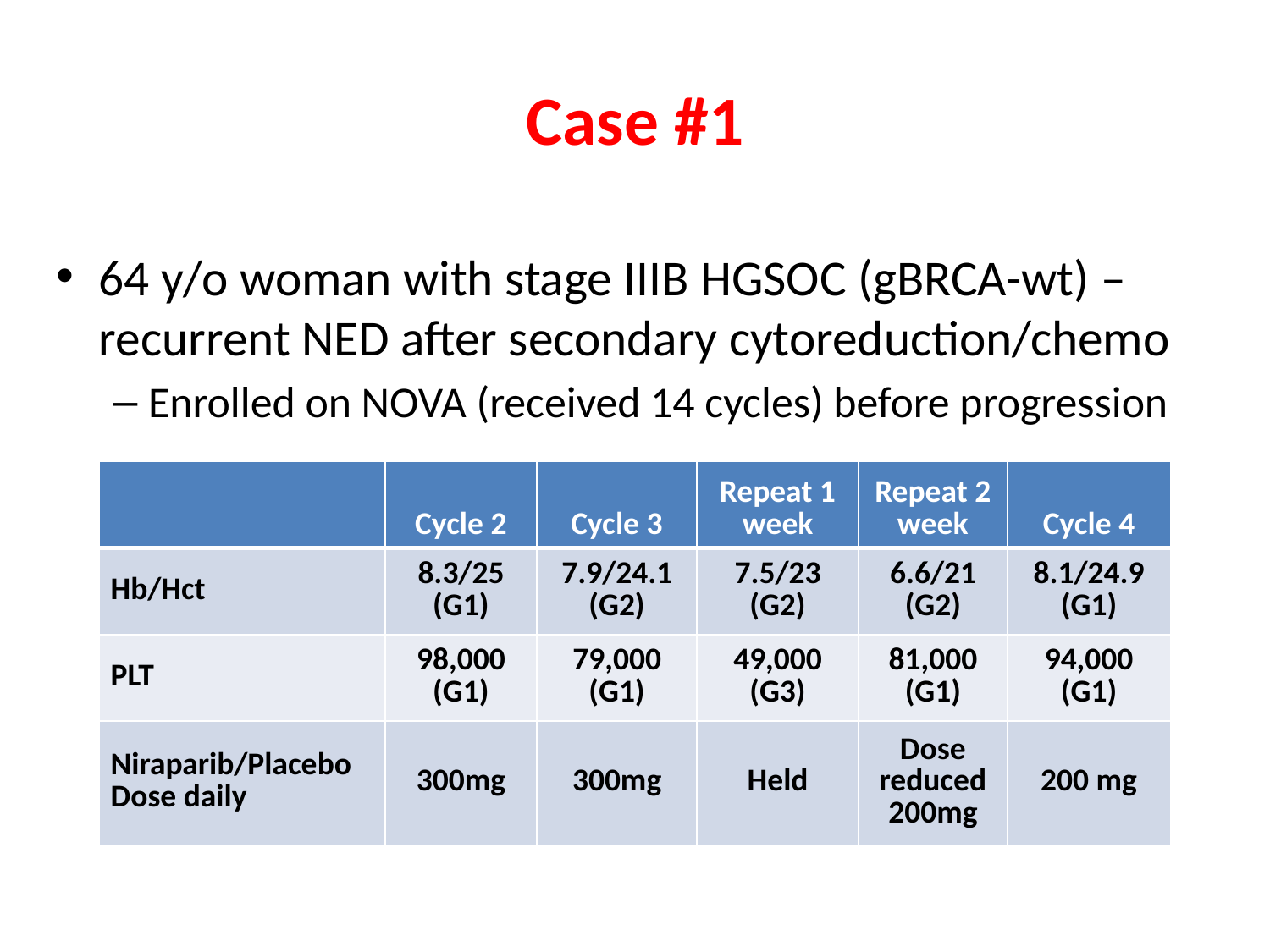

# Case #1
64 y/o woman with stage IIIB HGSOC (gBRCA-wt) – recurrent NED after secondary cytoreduction/chemo
Enrolled on NOVA (received 14 cycles) before progression
|  | Cycle 2 | Cycle 3 | Repeat 1 week | Repeat 2 week | Cycle 4 |
| --- | --- | --- | --- | --- | --- |
| Hb/Hct | 8.3/25 (G1) | 7.9/24.1 (G2) | 7.5/23 (G2) | 6.6/21 (G2) | 8.1/24.9 (G1) |
| PLT | 98,000 (G1) | 79,000 (G1) | 49,000 (G3) | 81,000 (G1) | 94,000 (G1) |
| Niraparib/Placebo Dose daily | 300mg | 300mg | Held | Dose reduced 200mg | 200 mg |